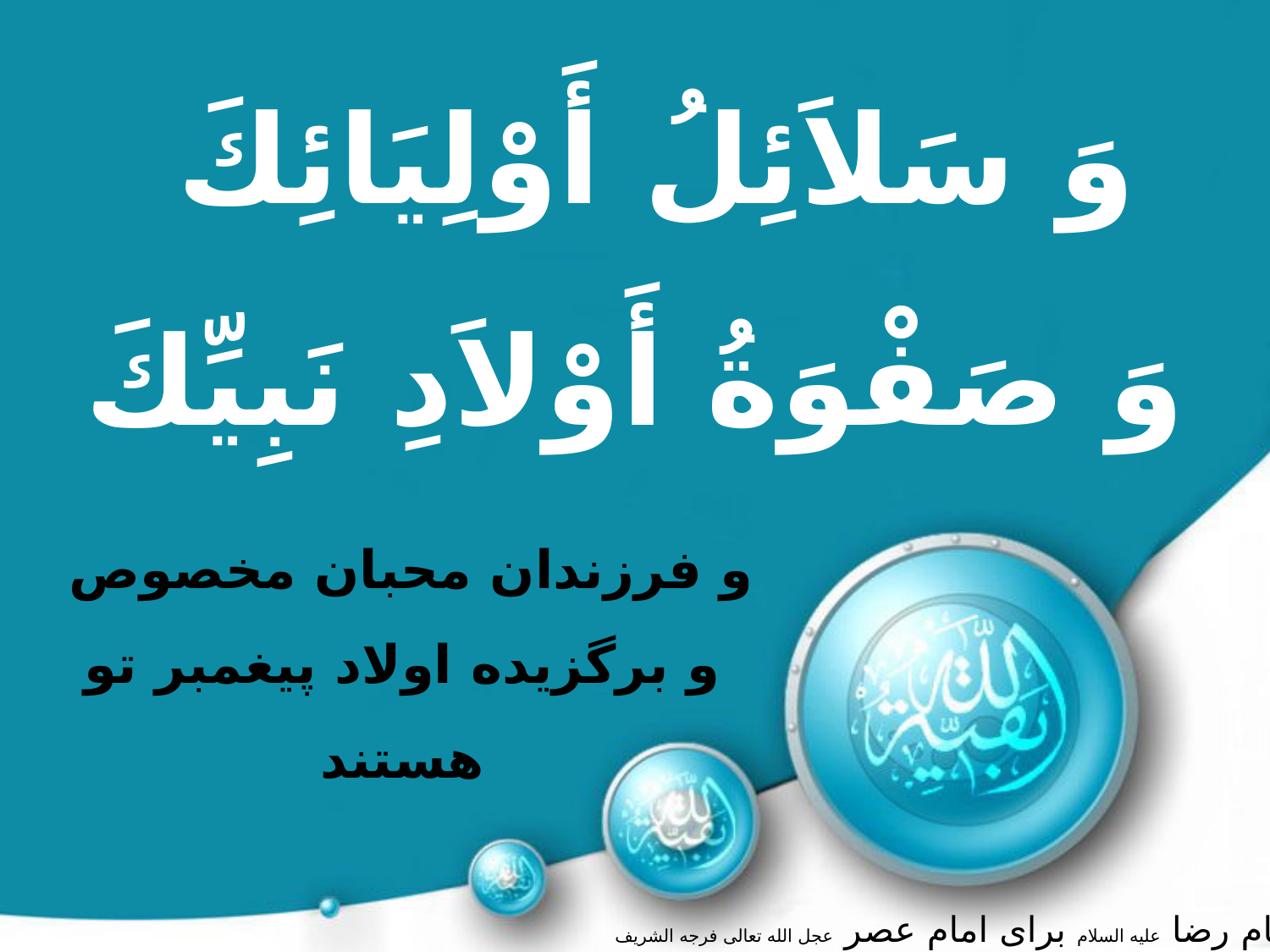

وَ سَلاَئِلُ أَوْلِيَائِكَ
وَ صَفْوَةُ أَوْلاَدِ نَبِيِّكَ‏
و فرزندان محبان مخصوص
و برگزيده اولاد پيغمبر تو هستند